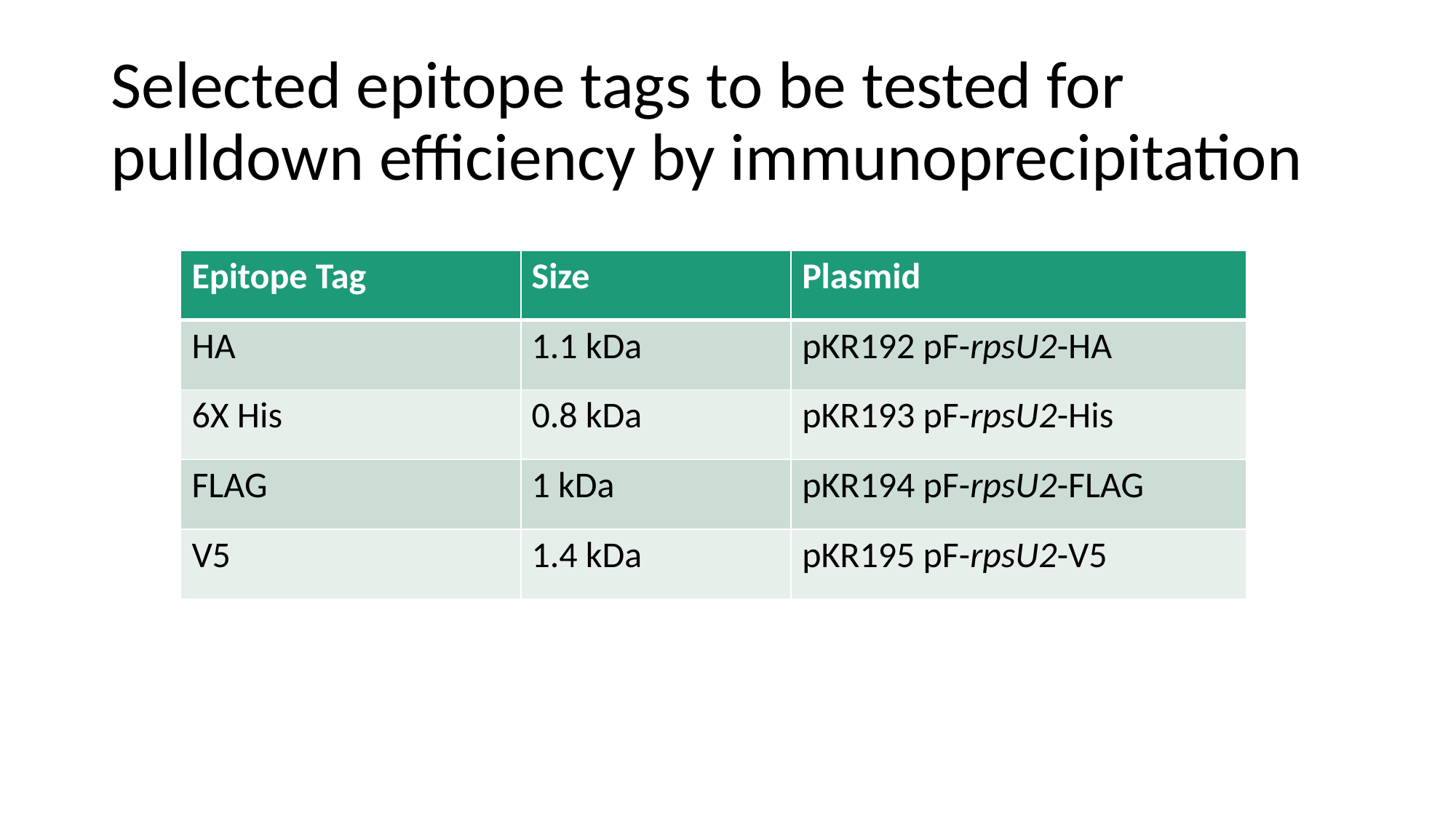

# Selected epitope tags to be tested for pulldown efficiency by immunoprecipitation
| Epitope Tag | Size | Plasmid |
| --- | --- | --- |
| HA | 1.1 kDa | pKR192 pF-rpsU2-HA |
| 6X His | 0.8 kDa | pKR193 pF-rpsU2-His |
| FLAG | 1 kDa | pKR194 pF-rpsU2-FLAG |
| V5 | 1.4 kDa | pKR195 pF-rpsU2-V5 |